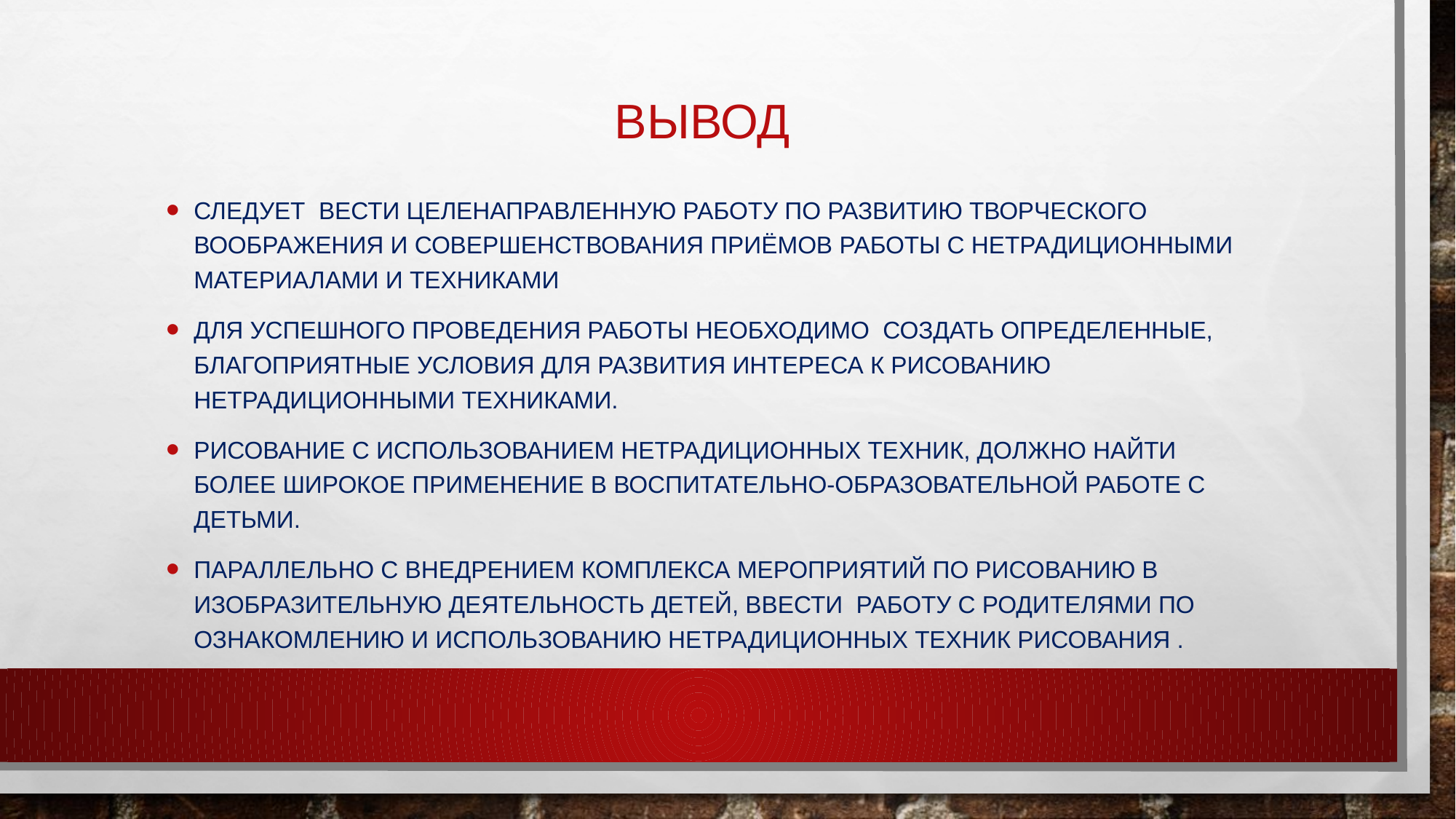

# Вывод
Следует  вести целенаправленную работу по развитию творческого воображения и совершенствования приёмов работы с нетрадиционными материалами и техниками
Для успешного проведения работы необходимо  создать определенные, благоприятные условия для развития интереса к рисованию нетрадиционными техниками.
Рисование с использованием нетрадиционных техник, должно найти более широкое применение в воспитательно-образовательной работе с детьми.
Параллельно с внедрением комплекса мероприятий по рисованию в изобразительную деятельность детей, ввести  работу с родителями по ознакомлению и использованию нетрадиционных техник рисования .